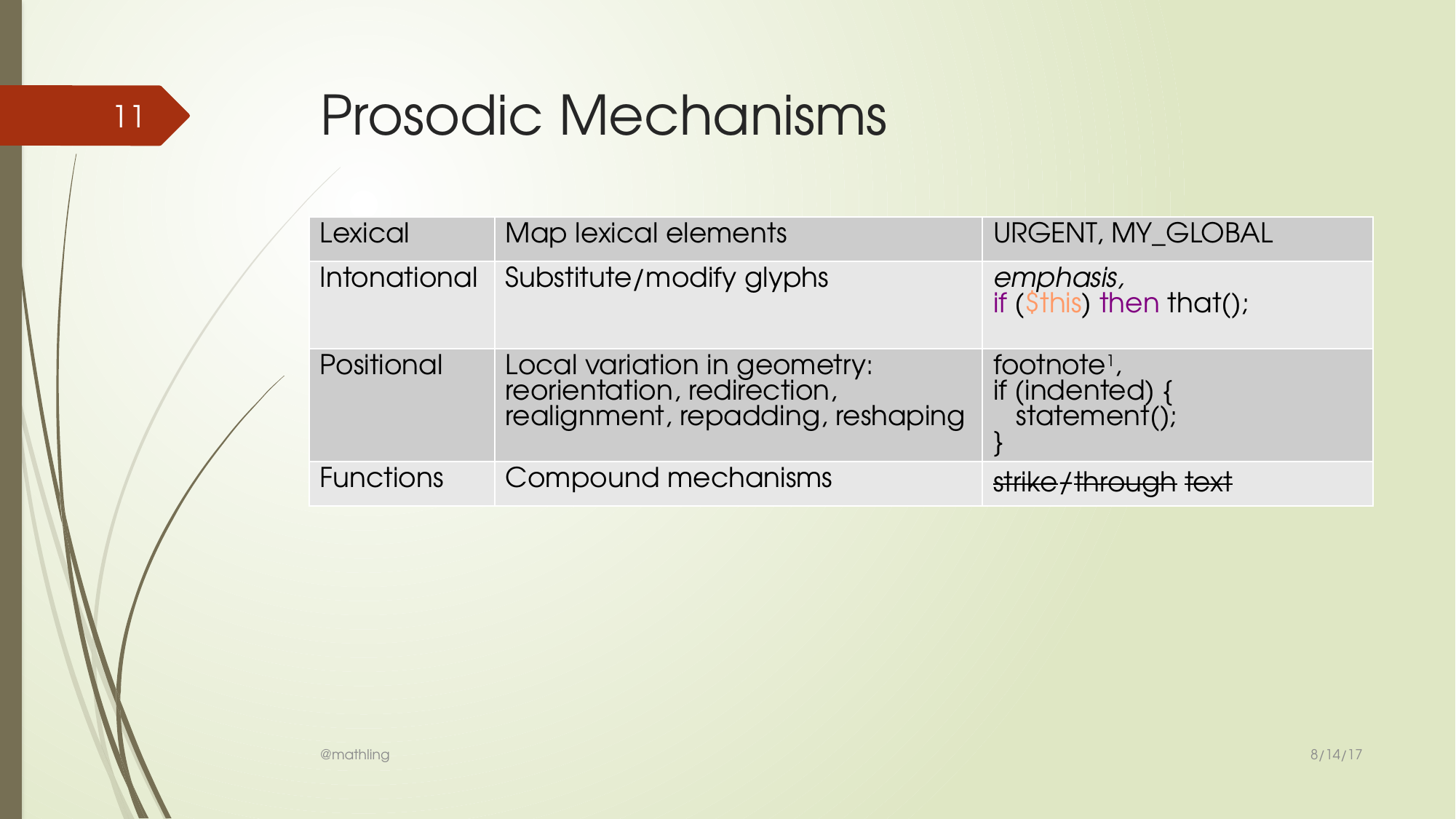

# Prosodic Mechanisms
11
| Lexical | Map lexical elements | URGENT, MY\_GLOBAL |
| --- | --- | --- |
| Intonational | Substitute/modify glyphs | emphasis, if ($this) then that(); |
| Positional | Local variation in geometry: reorientation, redirection, realignment, repadding, reshaping | footnote1, if (indented) { statement(); } |
| Functions | Compound mechanisms | strike⌿through text |
8/14/17
@mathling